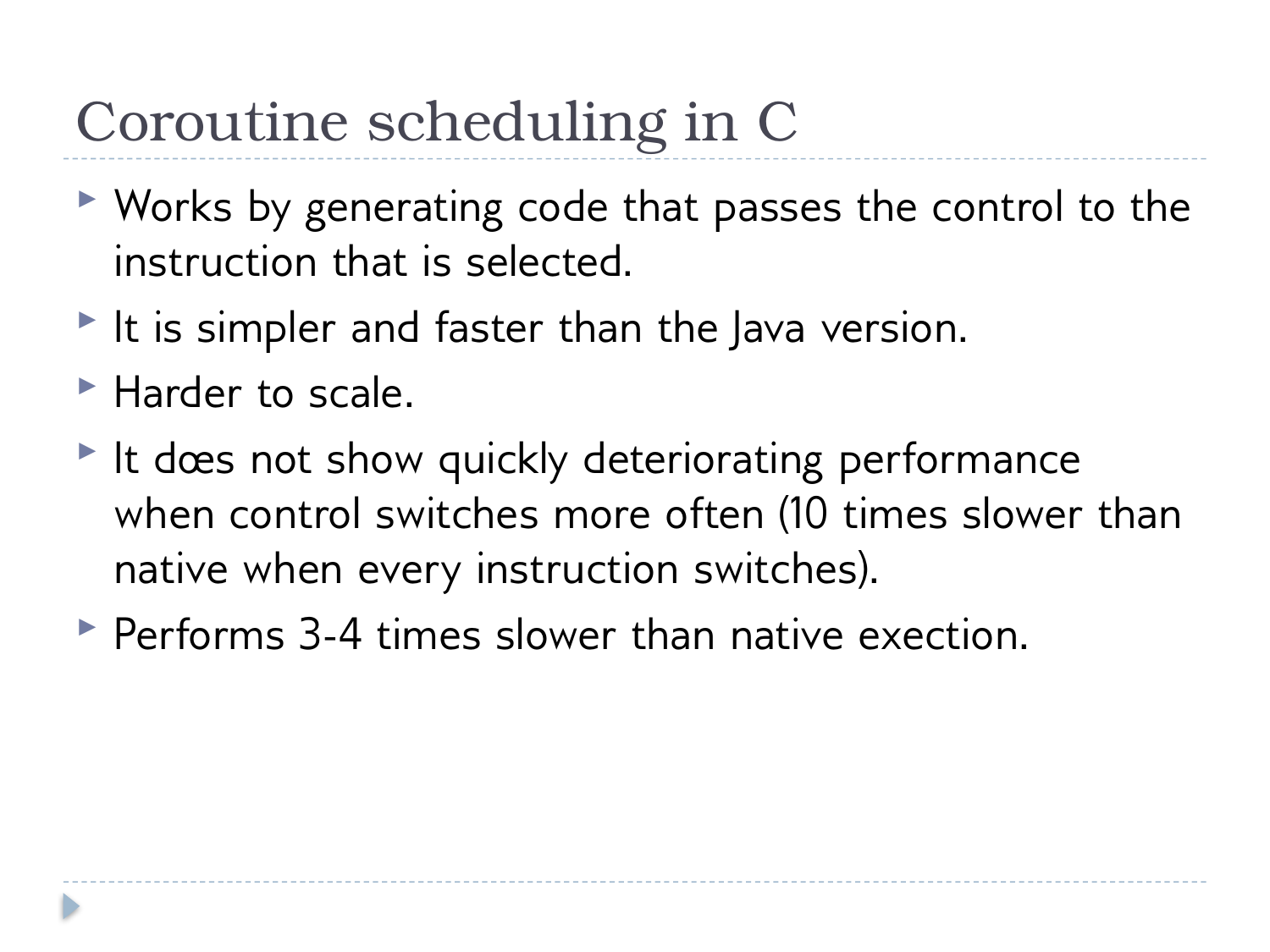

# Coroutine scheduling in C
Works by generating code that passes the control to the instruction that is selected.
It is simpler and faster than the Java version.
Harder to scale.
It does not show quickly deteriorating performance when control switches more often (10 times slower than native when every instruction switches).
Performs 3-4 times slower than native exection.